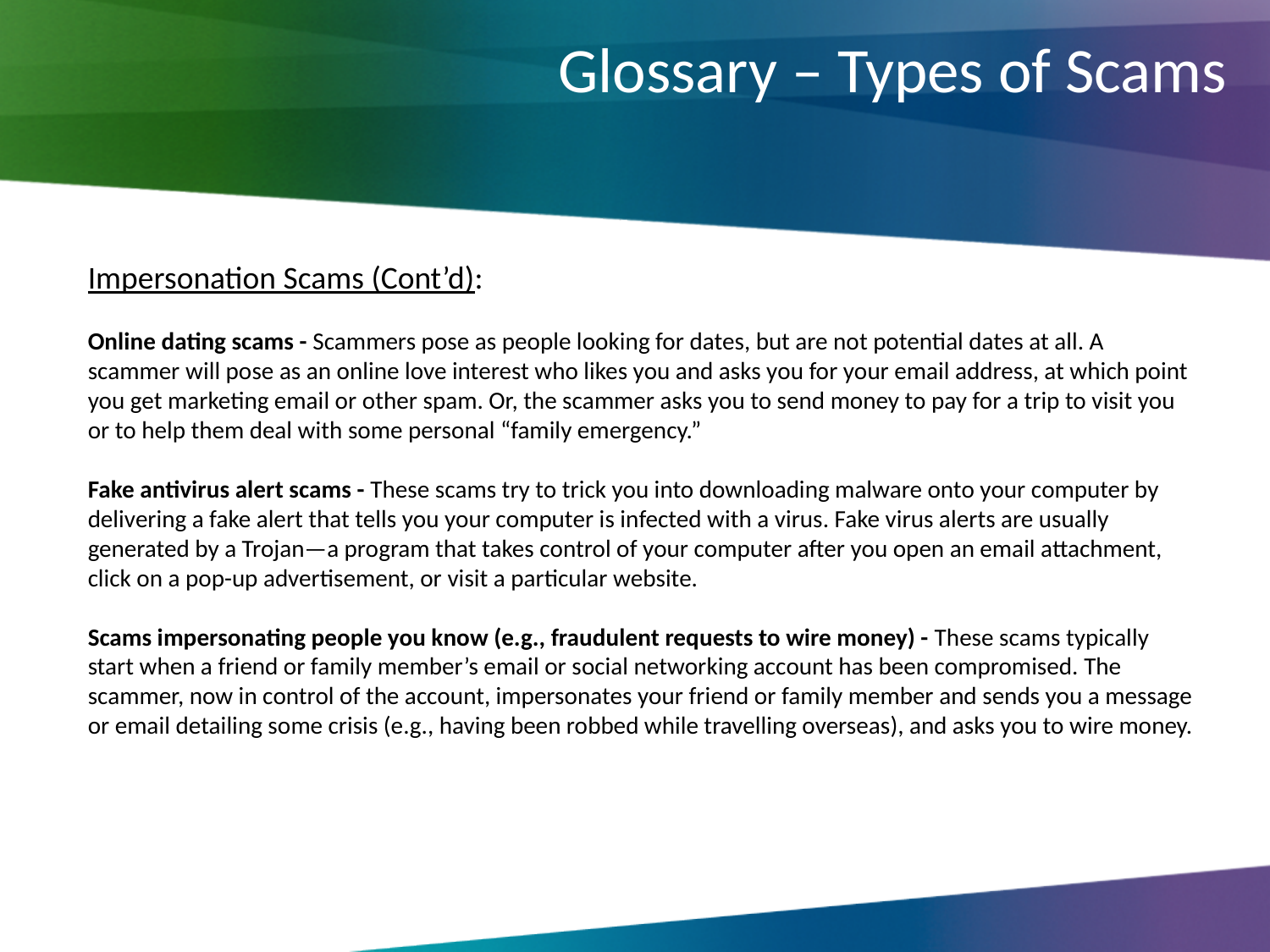

# Glossary – Types of Scams
Impersonation Scams (Cont’d):

Online dating scams - Scammers pose as people looking for dates, but are not potential dates at all. A scammer will pose as an online love interest who likes you and asks you for your email address, at which point you get marketing email or other spam. Or, the scammer asks you to send money to pay for a trip to visit you or to help them deal with some personal “family emergency.”

Fake antivirus alert scams - These scams try to trick you into downloading malware onto your computer by delivering a fake alert that tells you your computer is infected with a virus. Fake virus alerts are usually generated by a Trojan—a program that takes control of your computer after you open an email attachment, click on a pop-up advertisement, or visit a particular website.

Scams impersonating people you know (e.g., fraudulent requests to wire money) - These scams typically start when a friend or family member’s email or social networking account has been compromised. The scammer, now in control of the account, impersonates your friend or family member and sends you a message or email detailing some crisis (e.g., having been robbed while travelling overseas), and asks you to wire money.